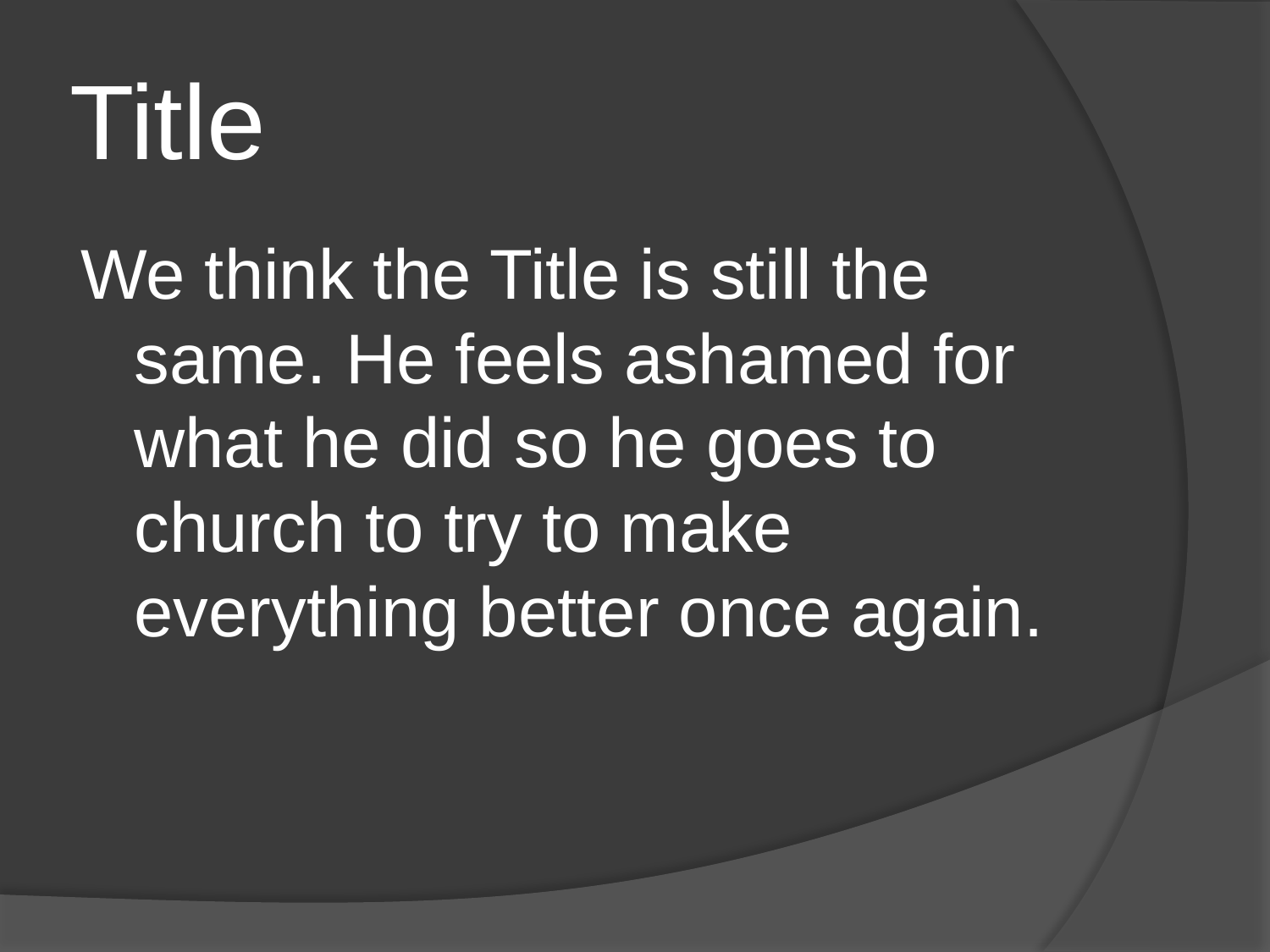

# Title
We think the Title is still the same. He feels ashamed for what he did so he goes to church to try to make everything better once again.